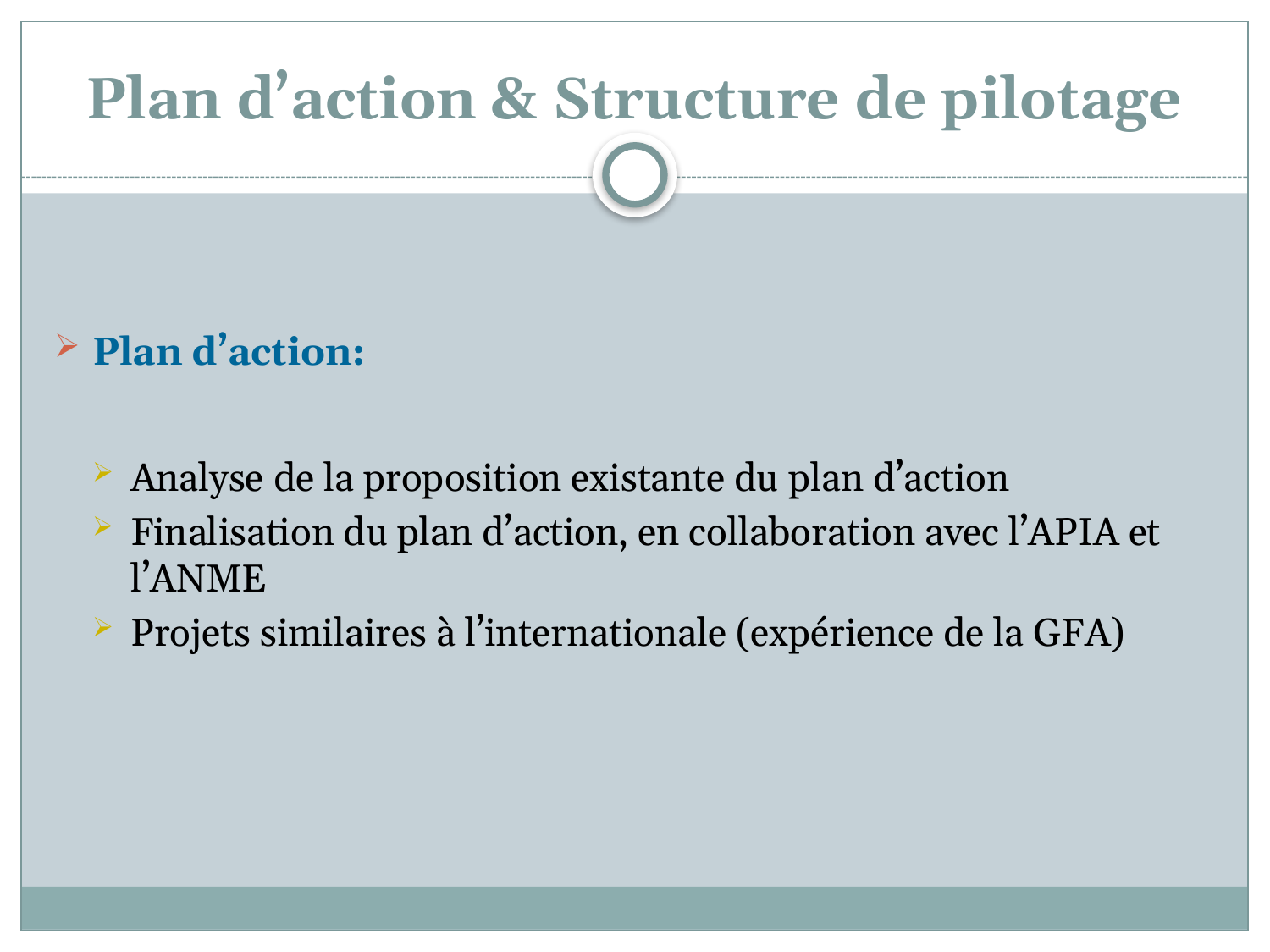

# Plan d’action & Structure de pilotage

Plan d’action:

Analyse de la proposition existante du plan d’action
Finalisation du plan d’action, en collaboration avec l’APIA et l’ANME
Projets similaires à l’internationale (expérience de la GFA)